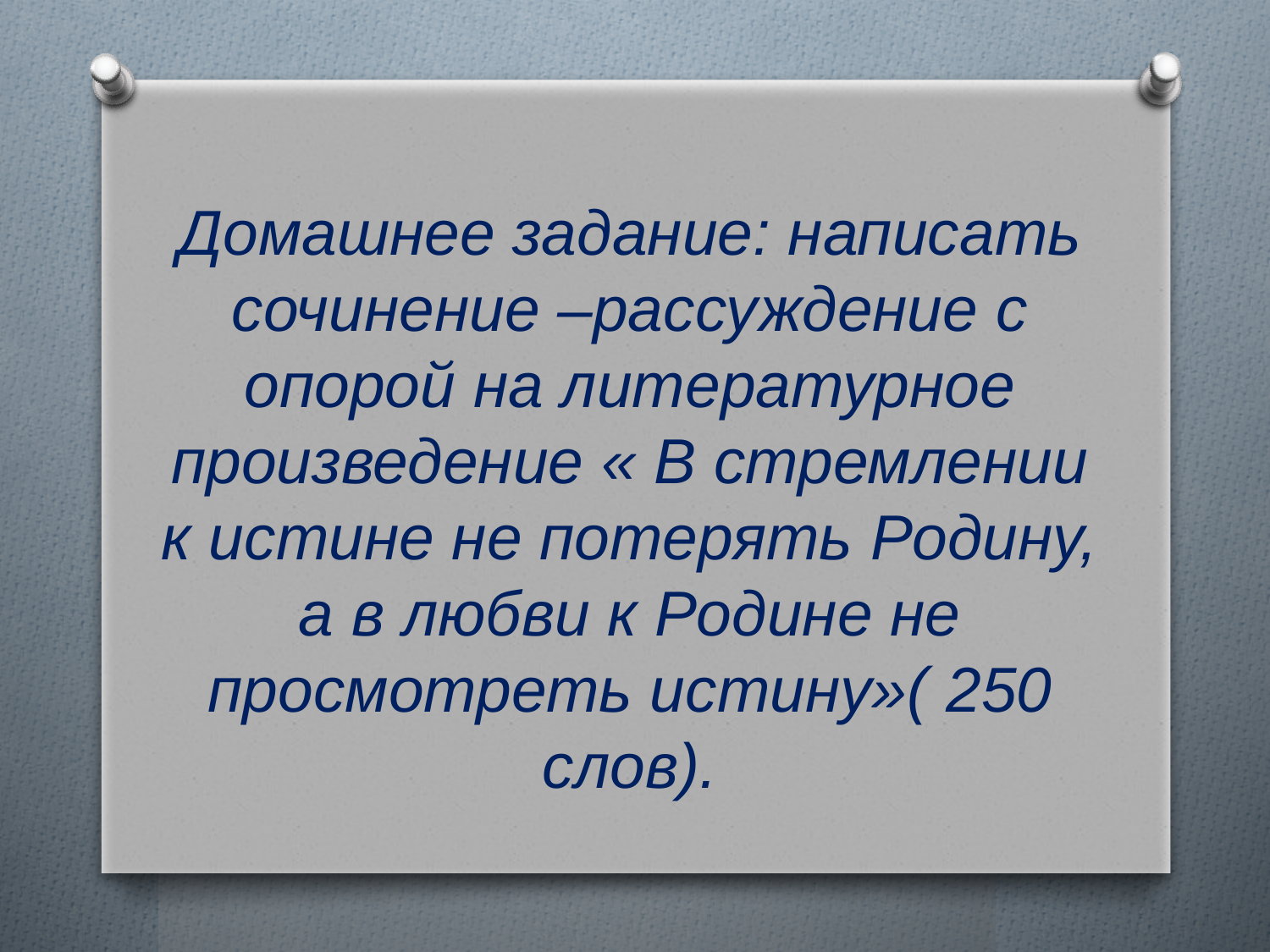

Домашнее задание: написать сочинение –рассуждение с опорой на литературное произведение « В стремлении к истине не потерять Родину, а в любви к Родине не просмотреть истину»( 250 слов).